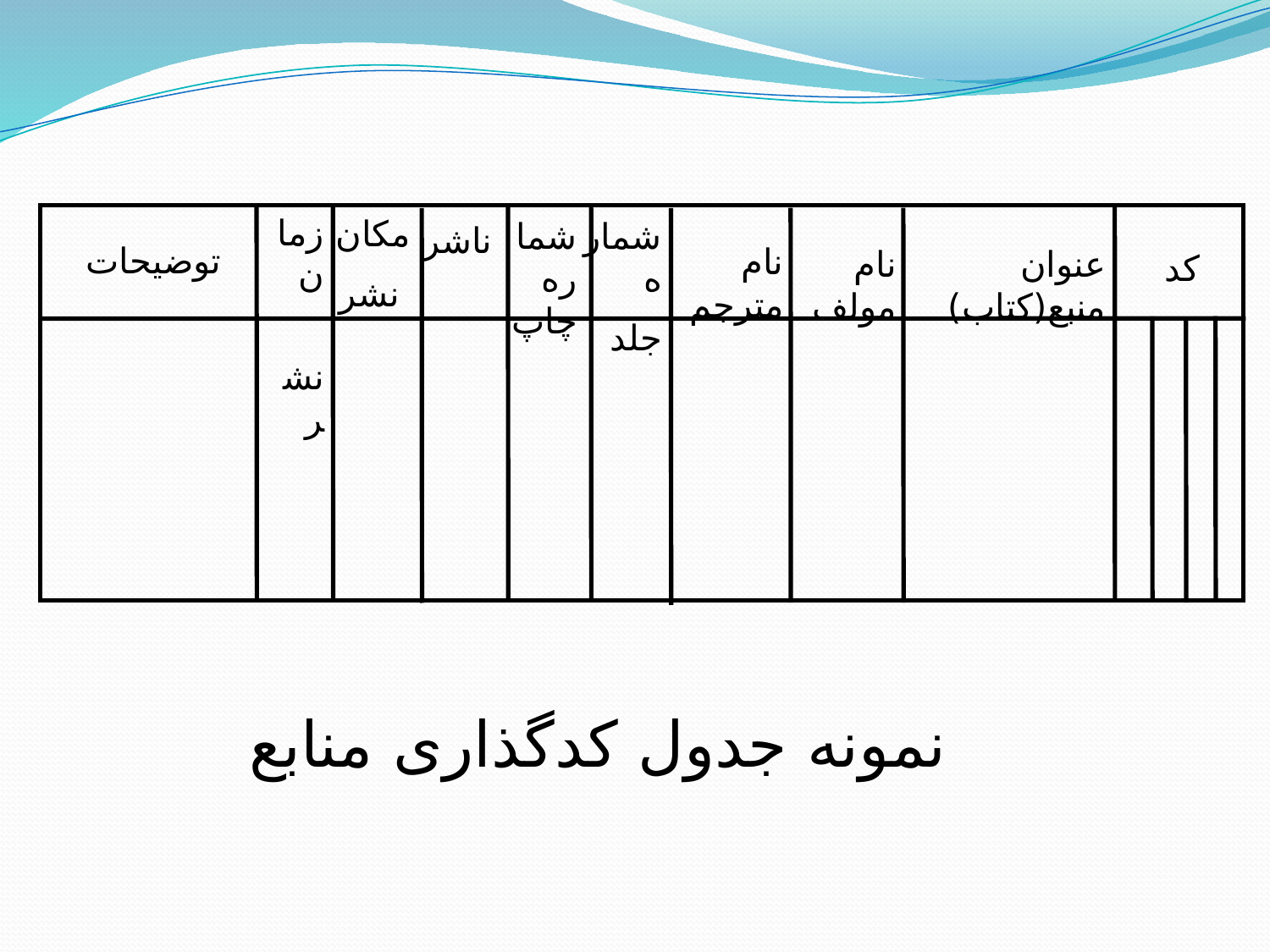

زمان
 نشر

مكان
 نشر

شماره
جلد
شماره چاپ

ناشر
توضیحات
نام مترجم
نام مولف
عنوان منبع(كتاب)
كد

نمونه جدول كدگذاری منابع